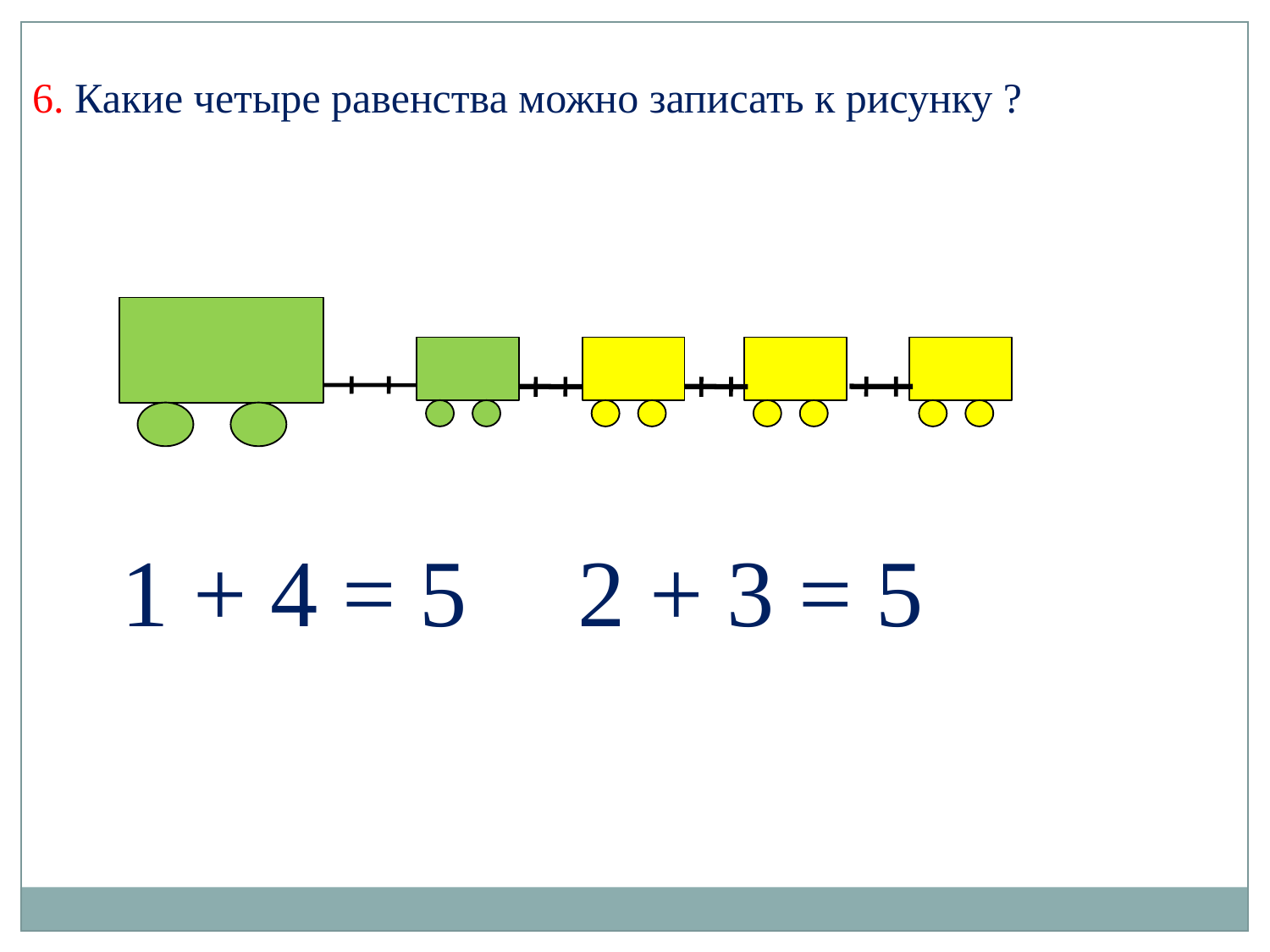

6. Какие четыре равенства можно записать к рисунку ?

1 + 4 = 5
2 + 3 = 5